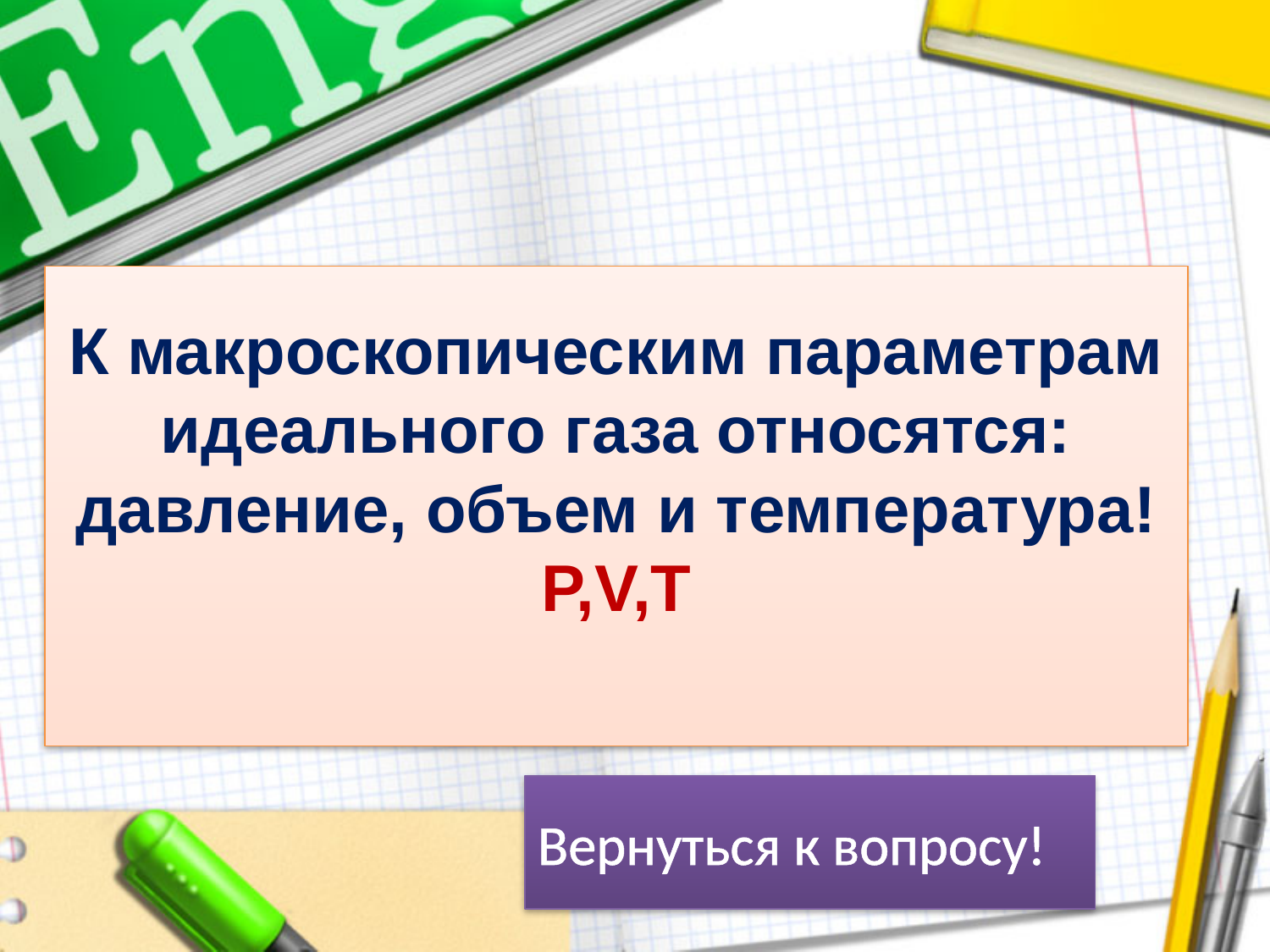

# К макроскопическим параметрам идеального газа относятся: давление, объем и температура! Р,V,T
Вернуться к вопросу!